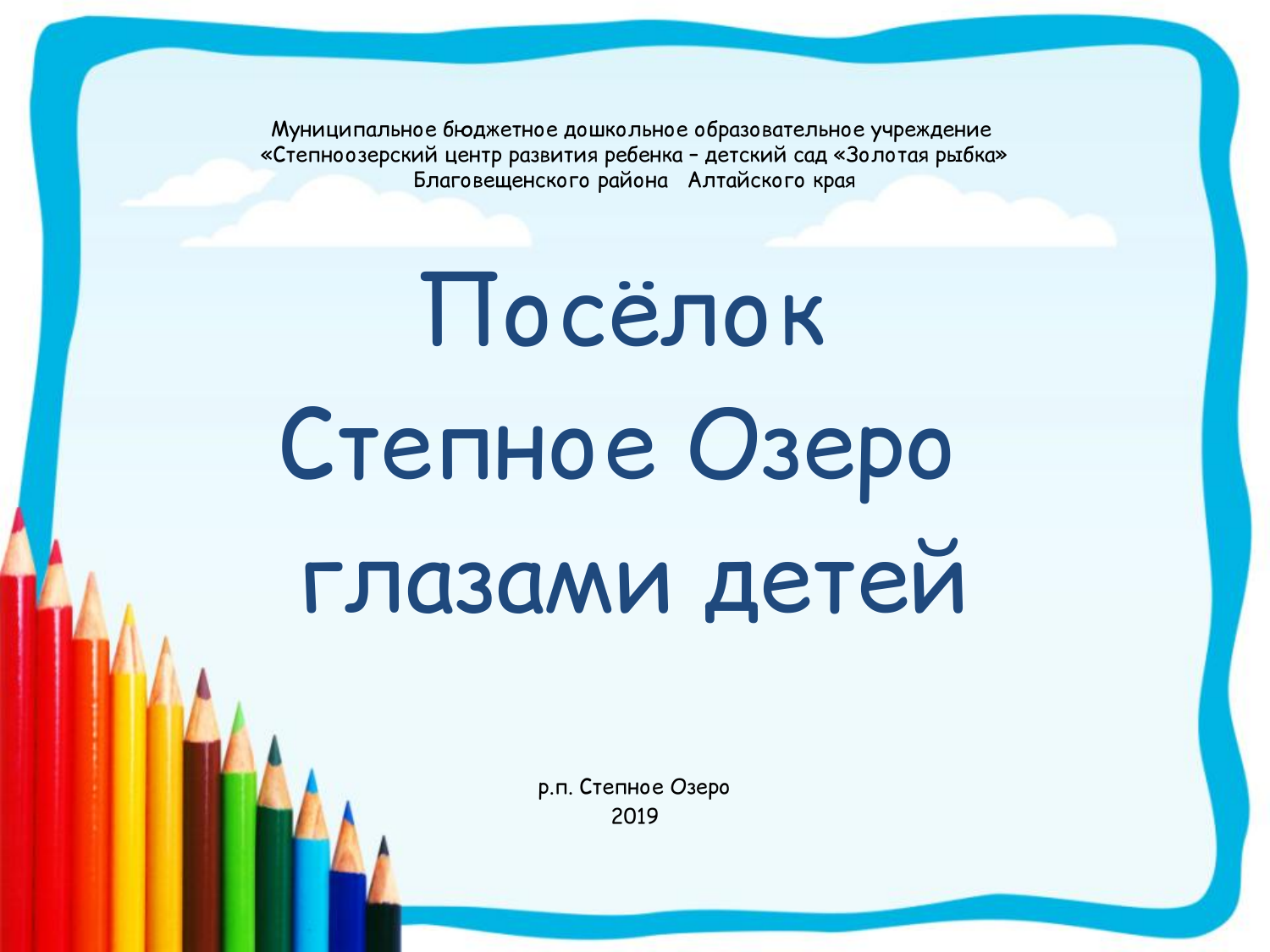

# Муниципальное бюджетное дошкольное образовательное учреждение «Степноозерский центр развития ребенка – детский сад «Золотая рыбка» Благовещенского района   Алтайского края
Посёлок
Степное Озеро
глазами детей

р.п. Степное Озеро
2019